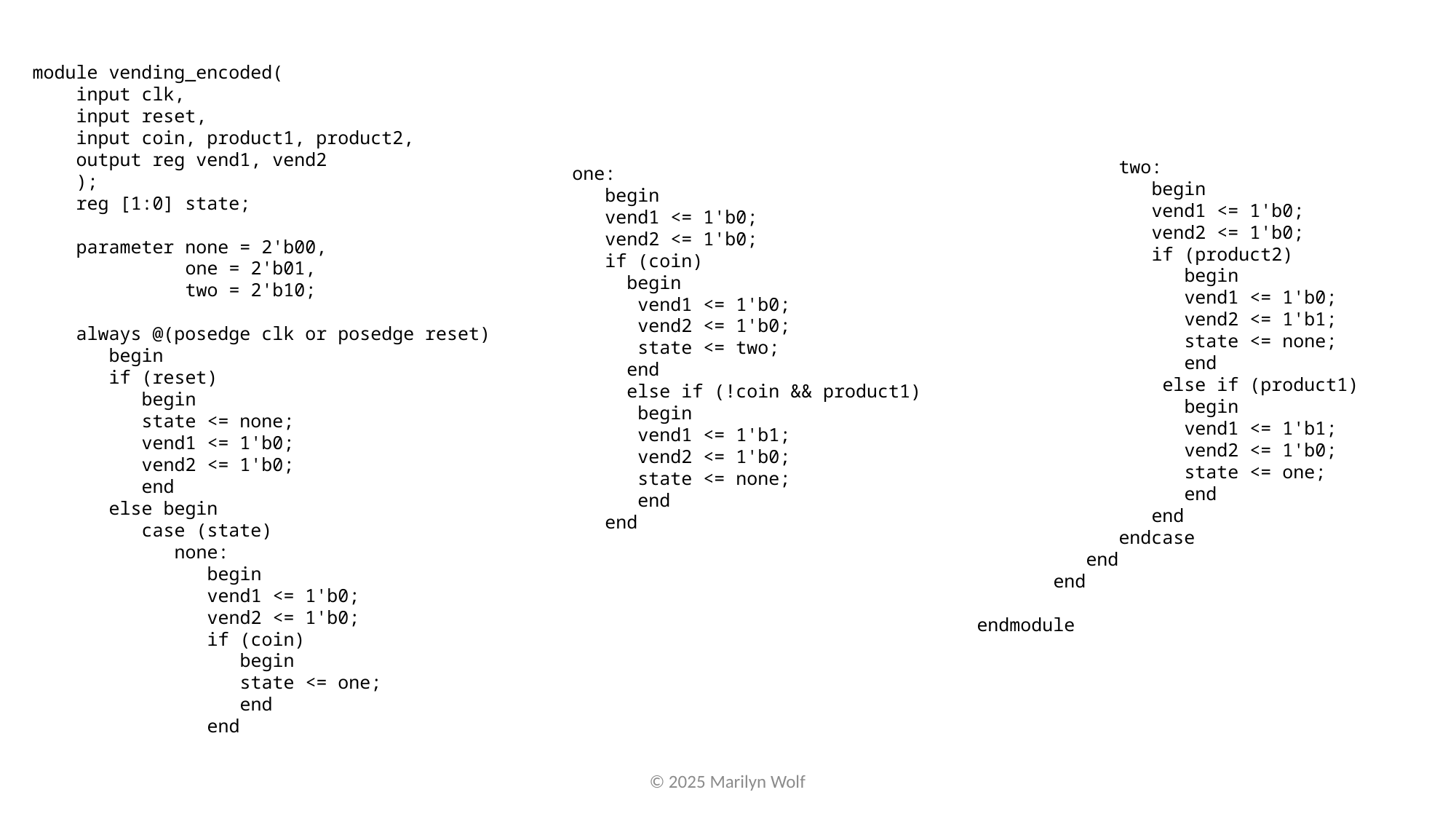

module vending_encoded(
    input clk,
    input reset,
    input coin, product1, product2,
    output reg vend1, vend2
    );
    reg [1:0] state;

    parameter none = 2'b00,
              one = 2'b01,
              two = 2'b10;

    always @(posedge clk or posedge reset)
       begin
       if (reset)
          begin
          state <= none;
          vend1 <= 1'b0;
          vend2 <= 1'b0;
          end
       else begin
          case (state)
             none:
                begin
                vend1 <= 1'b0;
                vend2 <= 1'b0;
                if (coin)
                   begin
                   state <= one;
                   end
                end
	   two:
                begin
                vend1 <= 1'b0;
                vend2 <= 1'b0;
                if (product2)
                   begin
                   vend1 <= 1'b0;
                   vend2 <= 1'b1;
                   state <= none;
                   end
                 else if (product1)
                   begin
                   vend1 <= 1'b1;
                   vend2 <= 1'b0;
                   state <= one;
                   end
                end
             endcase
          end
       end

endmodule
  	   one:
                begin
                vend1 <= 1'b0;
                vend2 <= 1'b0;
                if (coin)
                  begin
                   vend1 <= 1'b0;
                   vend2 <= 1'b0;
                   state <= two;
                  end
                  else if (!coin && product1)
                   begin
                   vend1 <= 1'b1;
                   vend2 <= 1'b0;
                   state <= none;
                   end
                end
© 2025 Marilyn Wolf